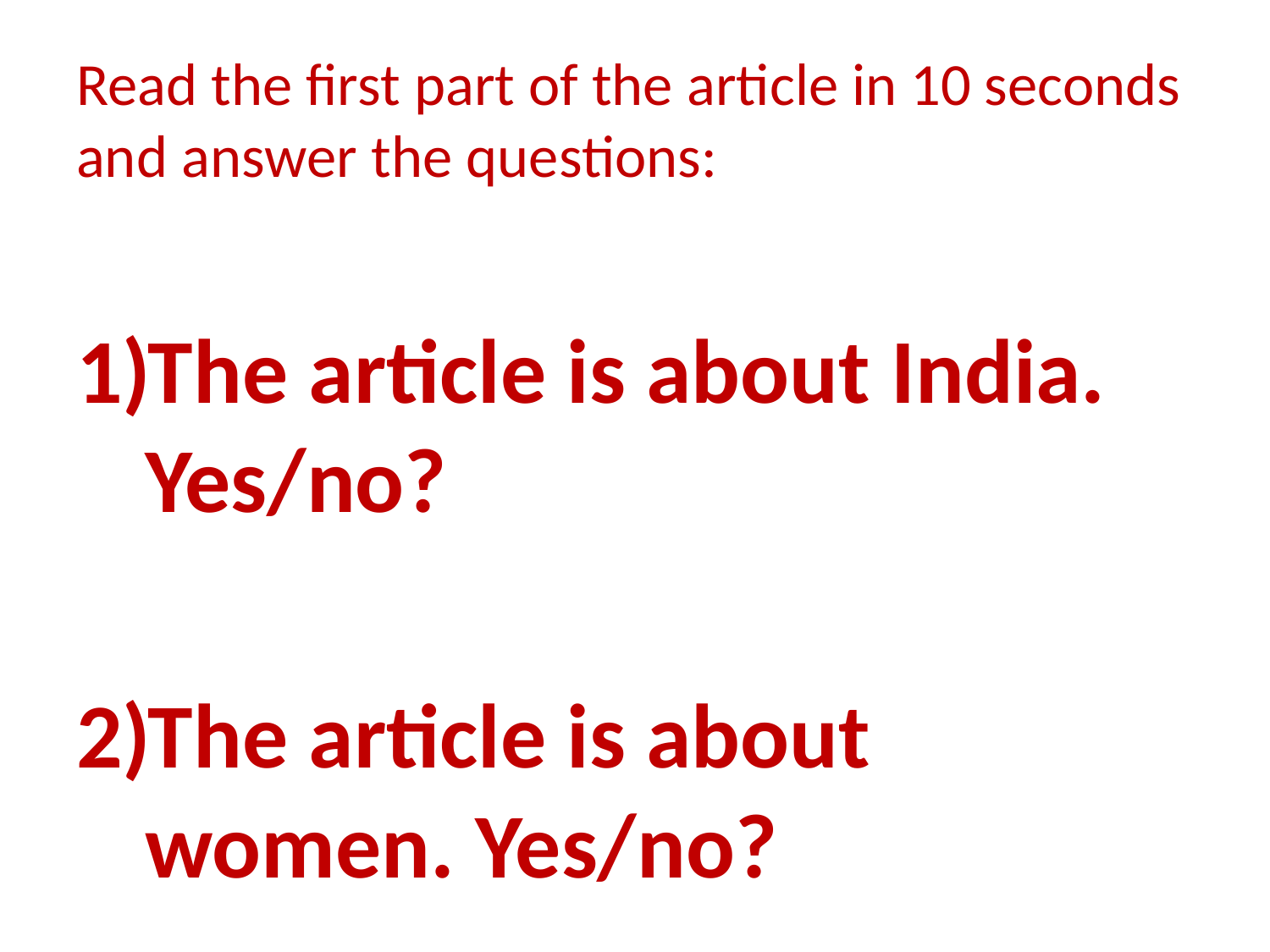

# Read the first part of the article in 10 seconds and answer the questions:

The article is about India. Yes/no?

The article is about women. Yes/no?